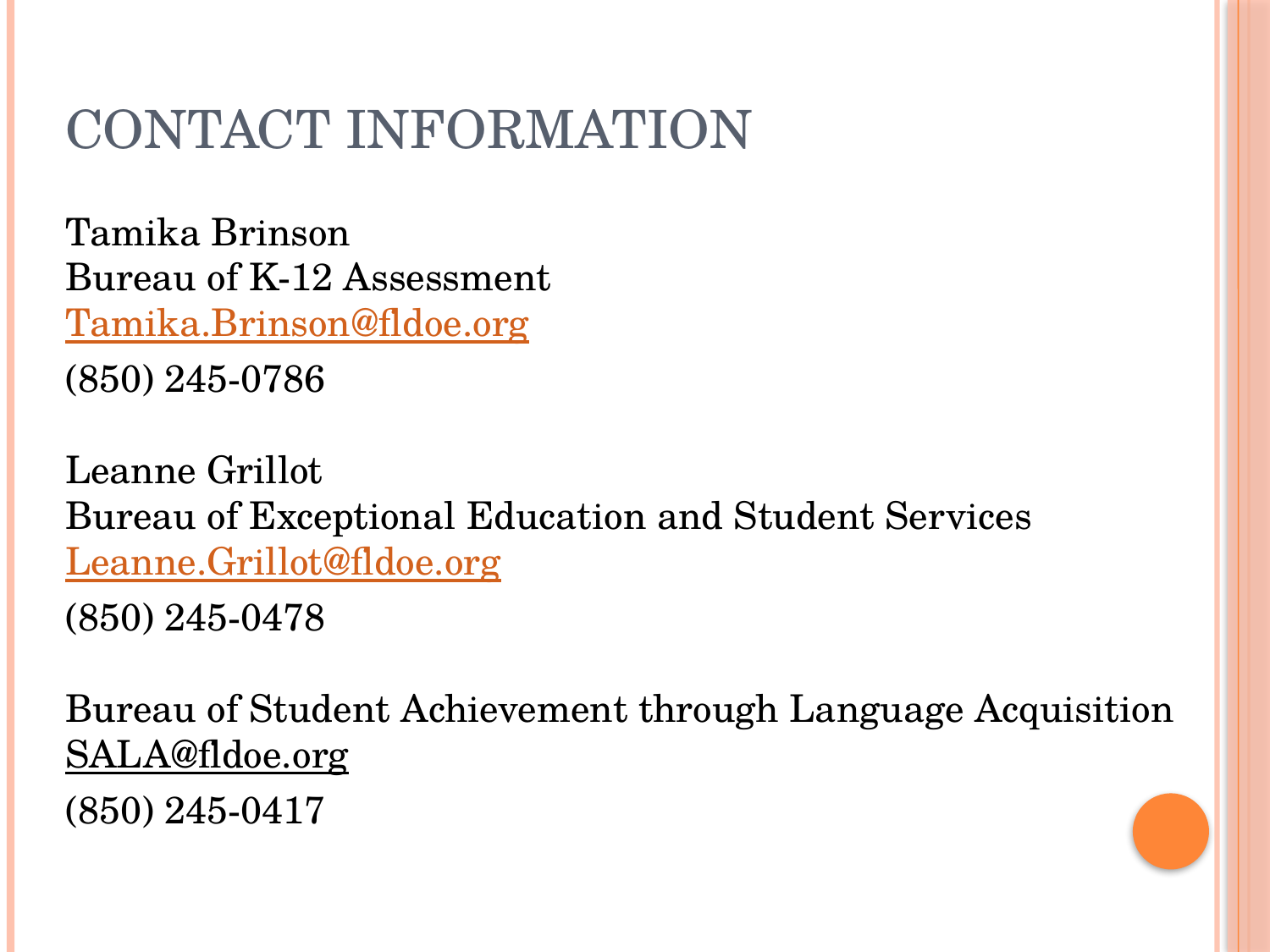

# Contact Information
Tamika Brinson
Bureau of K-12 Assessment
Tamika.Brinson@fldoe.org
(850) 245-0786

Leanne Grillot
Bureau of Exceptional Education and Student Services
Leanne.Grillot@fldoe.org
(850) 245-0478

Bureau of Student Achievement through Language Acquisition
SALA@fldoe.org
(850) 245-0417